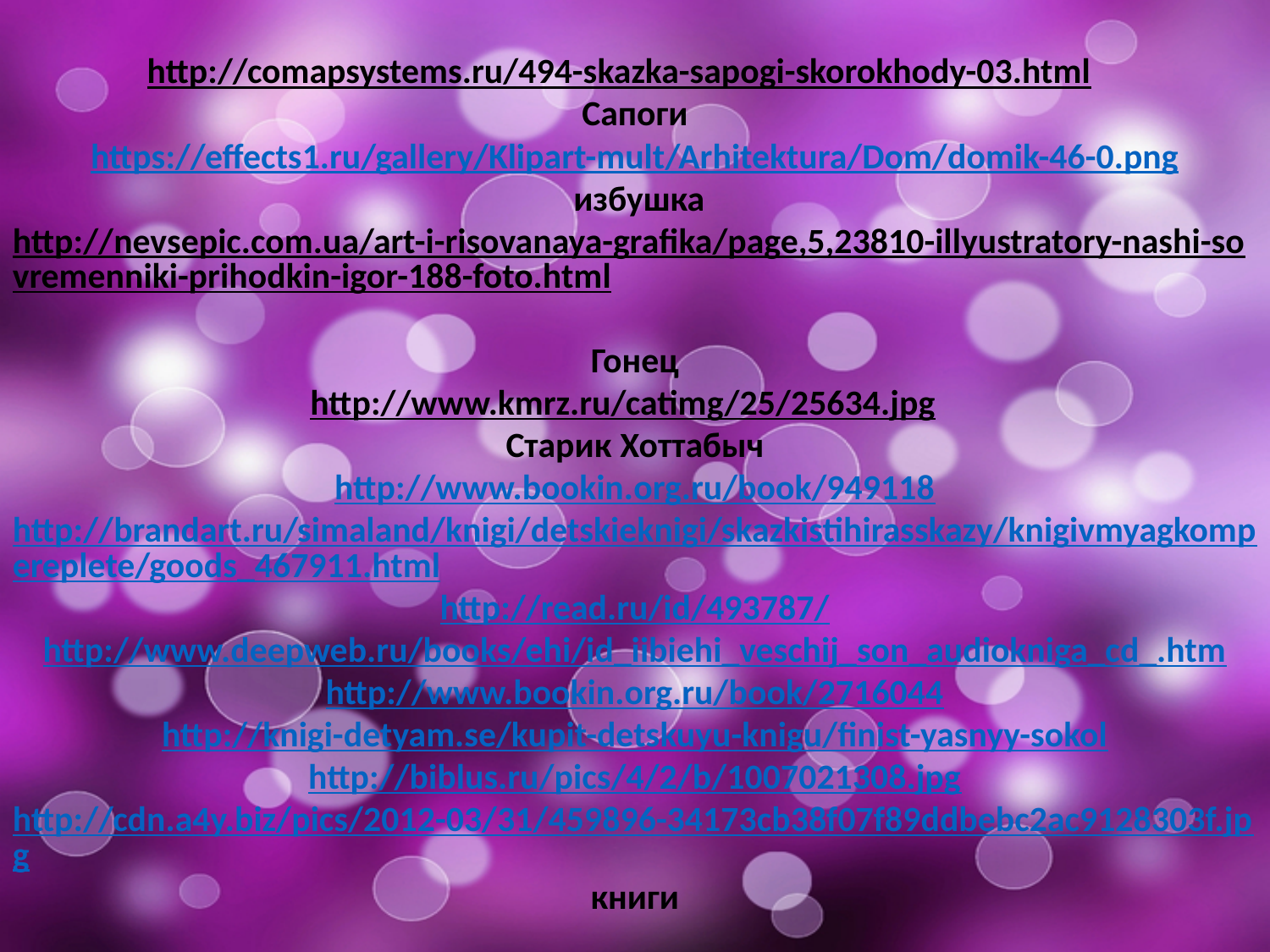

http://comapsystems.ru/494-skazka-sapogi-skorokhody-03.html
Сапоги
https://effects1.ru/gallery/Klipart-mult/Arhitektura/Dom/domik-46-0.png
 избушка
http://nevsepic.com.ua/art-i-risovanaya-grafika/page,5,23810-illyustratory-nashi-sovremenniki-prihodkin-igor-188-foto.html
Гонец
http://www.kmrz.ru/catimg/25/25634.jpg
Старик Хоттабыч
http://www.bookin.org.ru/book/949118
http://brandart.ru/simaland/knigi/detskieknigi/skazkistihirasskazy/knigivmyagkompereplete/goods_467911.html
http://read.ru/id/493787/
http://www.deepweb.ru/books/ehi/id_iibiehi_veschij_son_audiokniga_cd_.htm
http://www.bookin.org.ru/book/2716044
http://knigi-detyam.se/kupit-detskuyu-knigu/finist-yasnyy-sokol
http://biblus.ru/pics/4/2/b/1007021308.jpg
http://cdn.a4y.biz/pics/2012-03/31/459896-34173cb38f07f89ddbebc2ac9128303f.jpg
книги